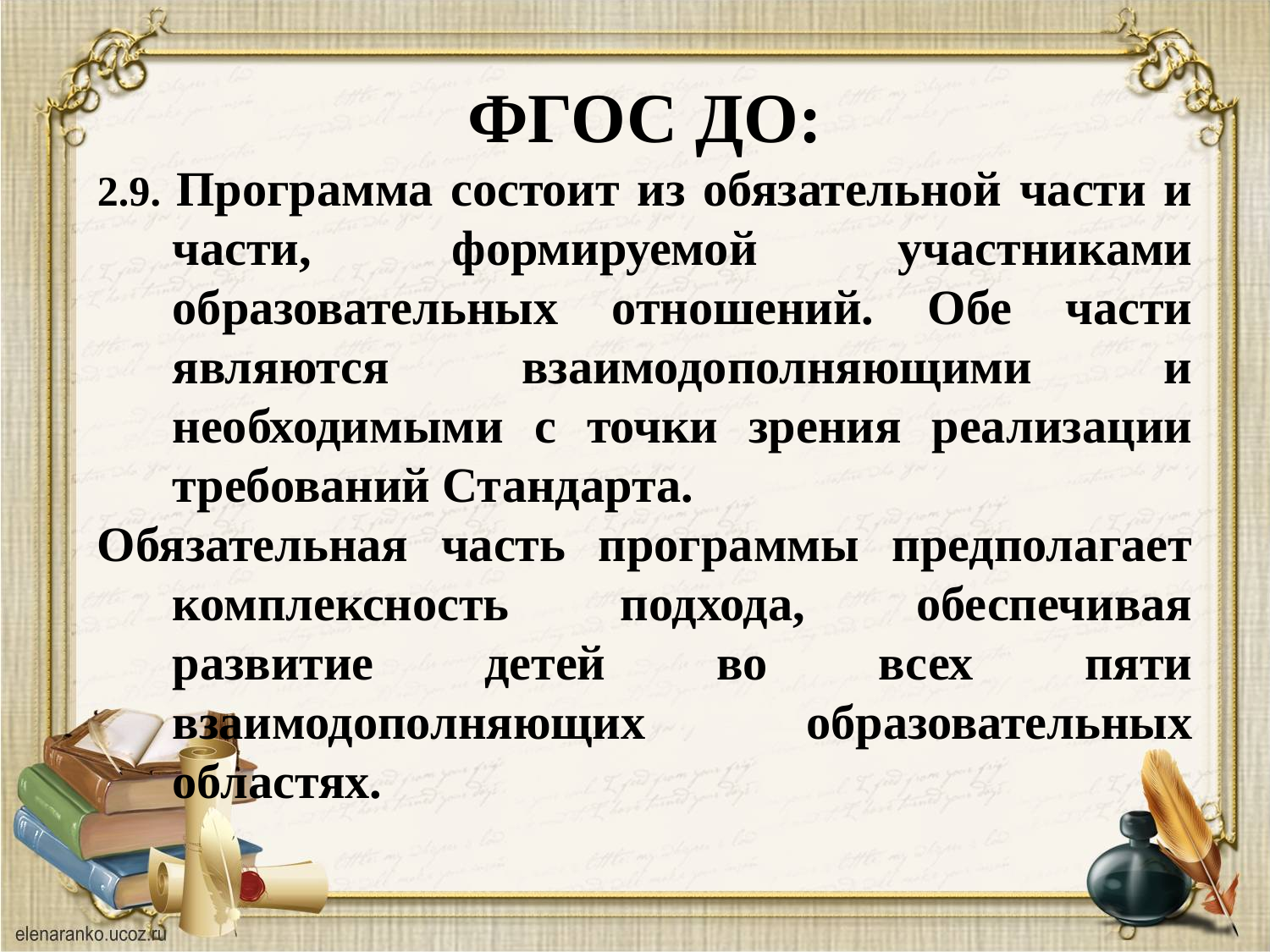

ФГОС ДО:
2.9. Программа состоит из обязательной части и части, формируемой участниками образовательных отношений. Обе части являются взаимодополняющими и необходимыми с точки зрения реализации требований Стандарта.
Обязательная часть программы предполагает комплексность подхода, обеспечивая развитие детей во всех пяти взаимодополняющих образовательных областях.